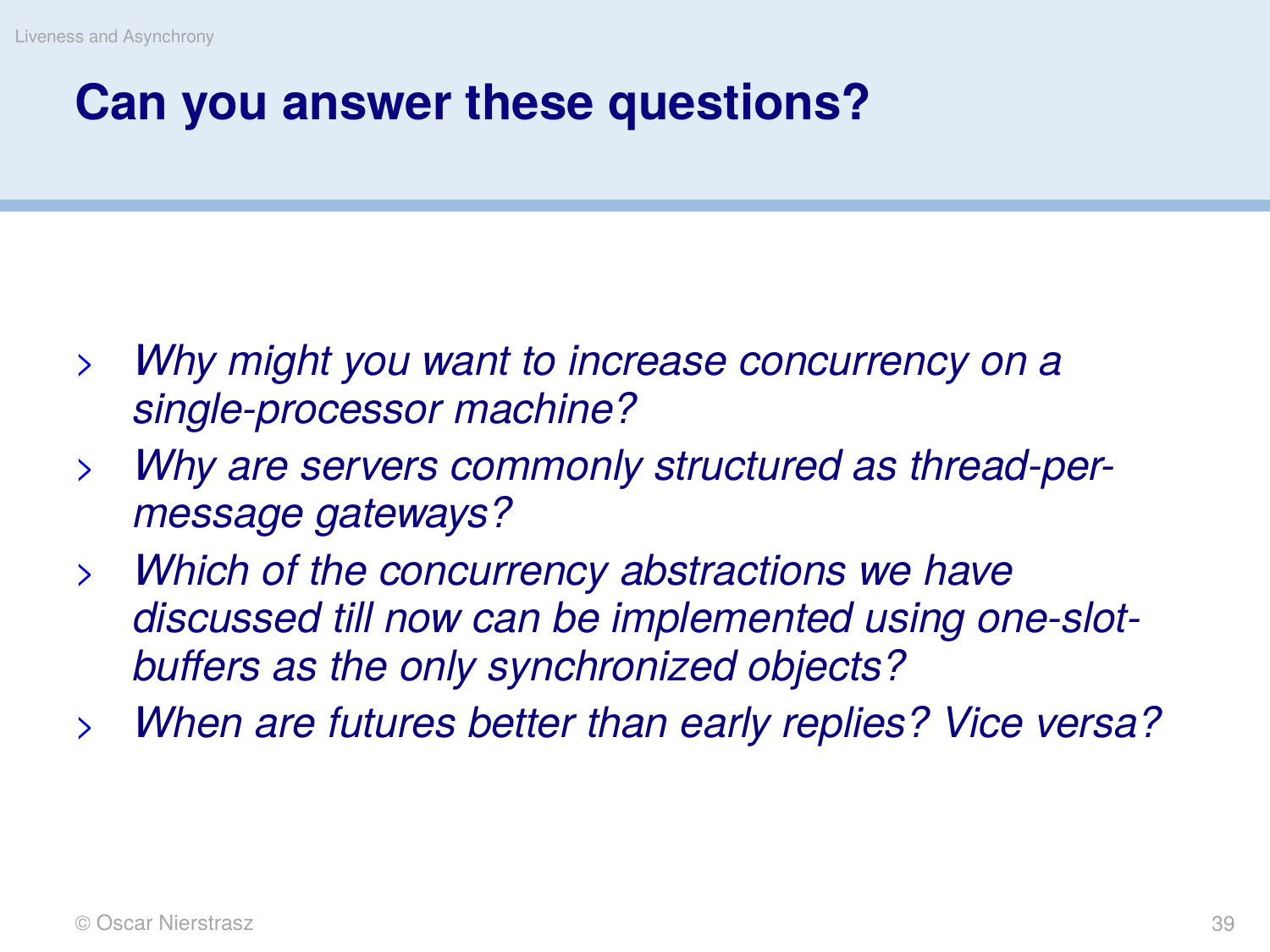

Liveness and Asynchrony
# Can you answer these questions?
Why might you want to increase concurrency on a single-processor machine?
Why are servers commonly structured as thread-per-message gateways?
Which of the concurrency abstractions we have discussed till now can be implemented using one-slot-buffers as the only synchronized objects?
When are futures better than early replies? Vice versa?
© Oscar Nierstrasz
39